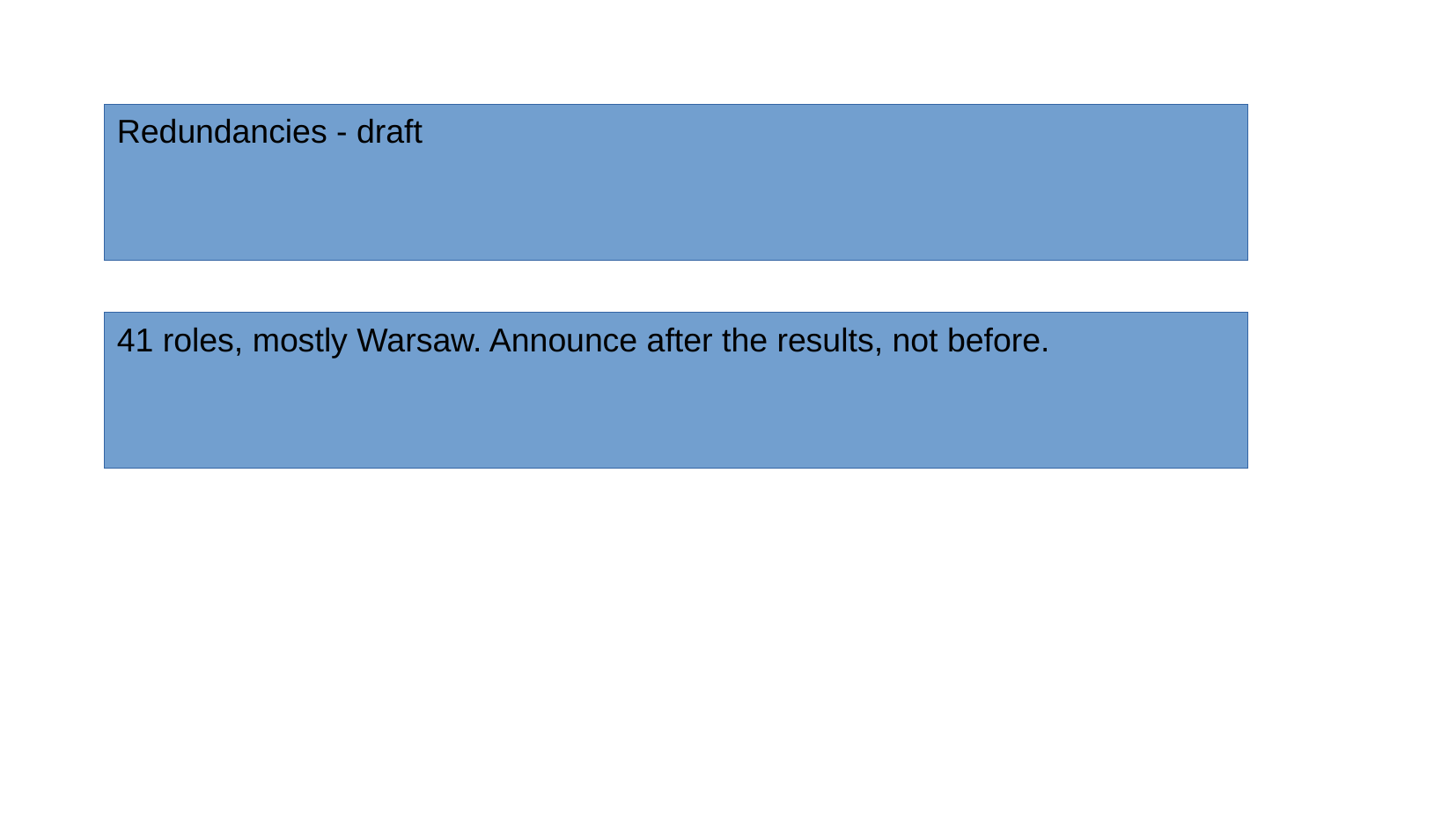

Redundancies - draft
41 roles, mostly Warsaw. Announce after the results, not before.